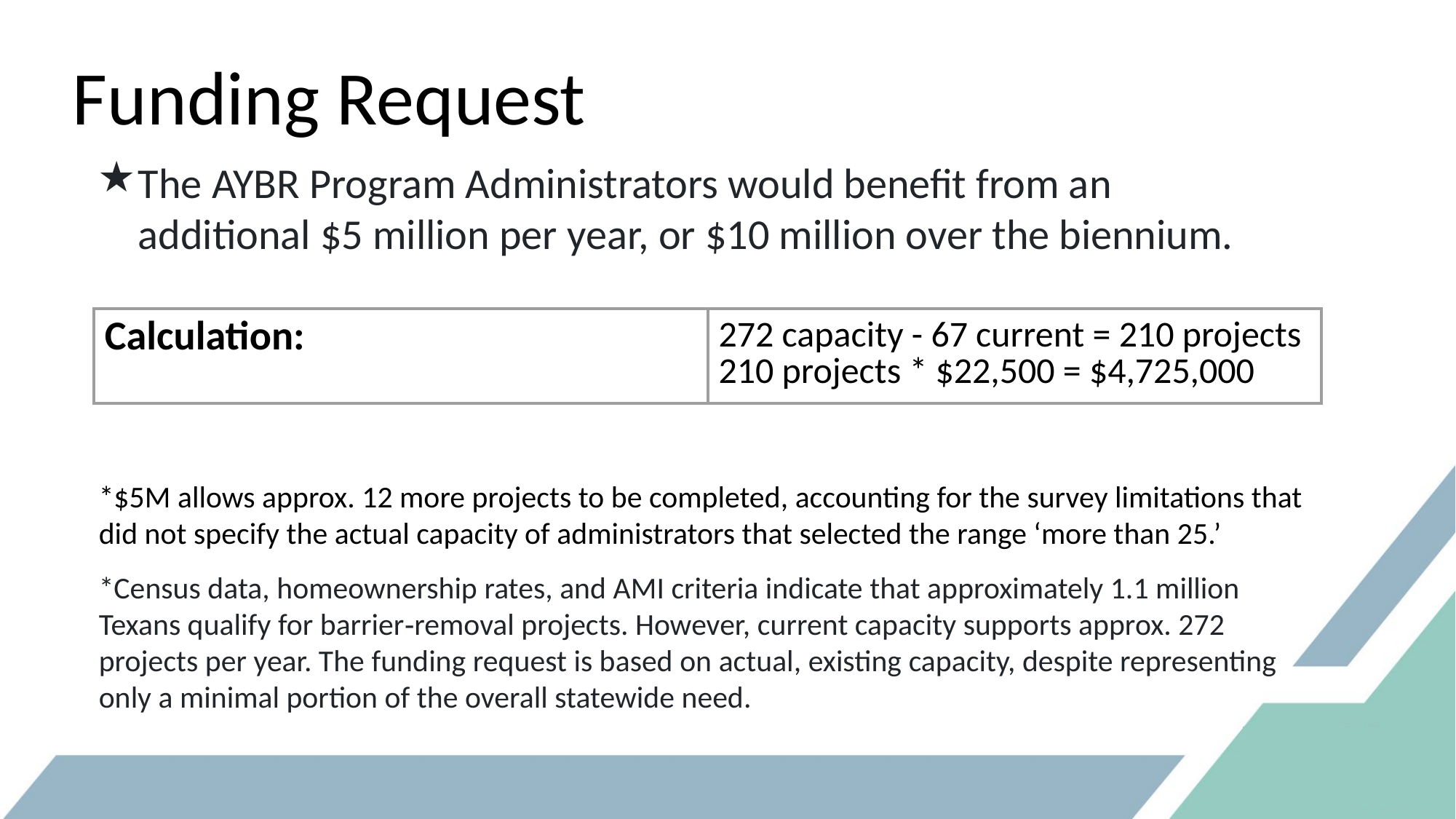

# Funding Request
The AYBR Program Administrators would benefit from an additional $5 million per year, or $10 million over the biennium.

| Calculation: | 272 capacity - 67 current = 210 projects 210 projects \* $22,500 = $4,725,000 |
| --- | --- |
*$5M allows approx. 12 more projects to be completed, accounting for the survey limitations that did not specify the actual capacity of administrators that selected the range ‘more than 25.’
*Census data, homeownership rates, and AMI criteria indicate that approximately 1.1 million Texans qualify for barrier‑removal projects. However, current capacity supports approx. 272 projects per year. The funding request is based on actual, existing capacity, despite representing only a minimal portion of the overall statewide need.